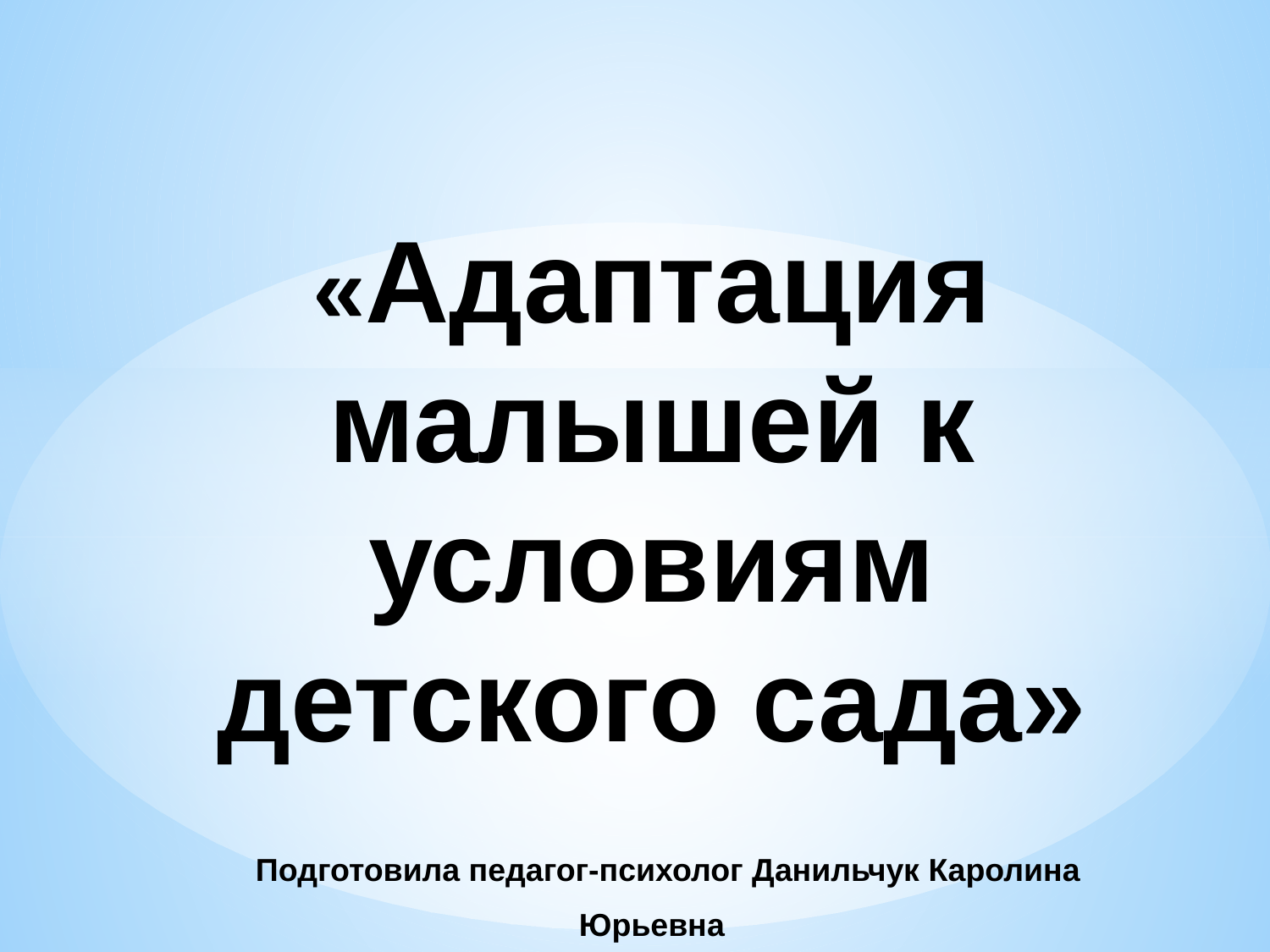

# «Адаптация малышей к условиям детского сада» Подготовила педагог-психолог Данильчук Каролина Юрьевна